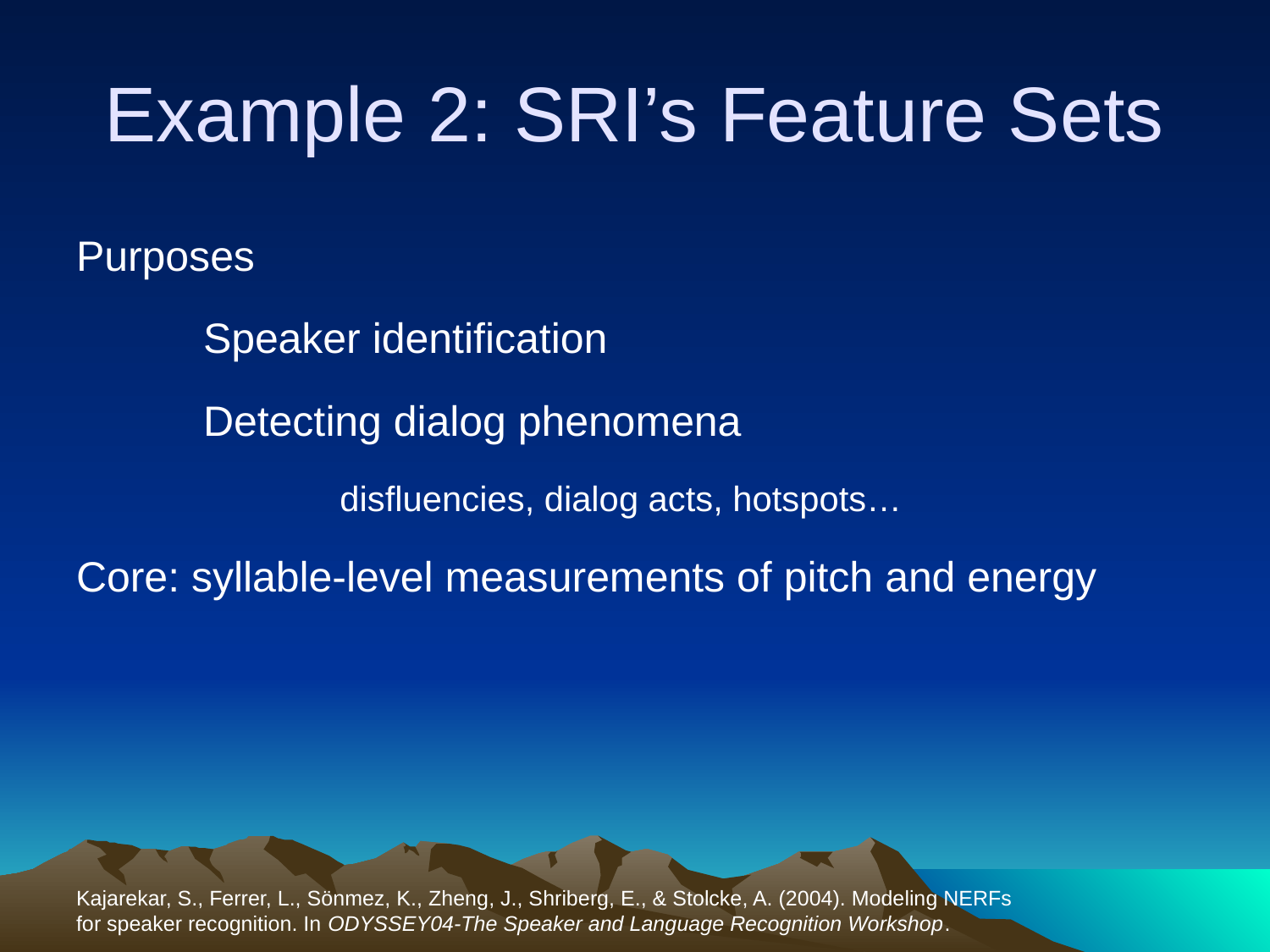

# Example 2: SRI’s Feature Sets
Purposes
	Speaker identification
	Detecting dialog phenomena
		 disfluencies, dialog acts, hotspots…
Core: syllable-level measurements of pitch and energy
Kajarekar, S., Ferrer, L., Sönmez, K., Zheng, J., Shriberg, E., & Stolcke, A. (2004). Modeling NERFs for speaker recognition. In ODYSSEY04-The Speaker and Language Recognition Workshop.